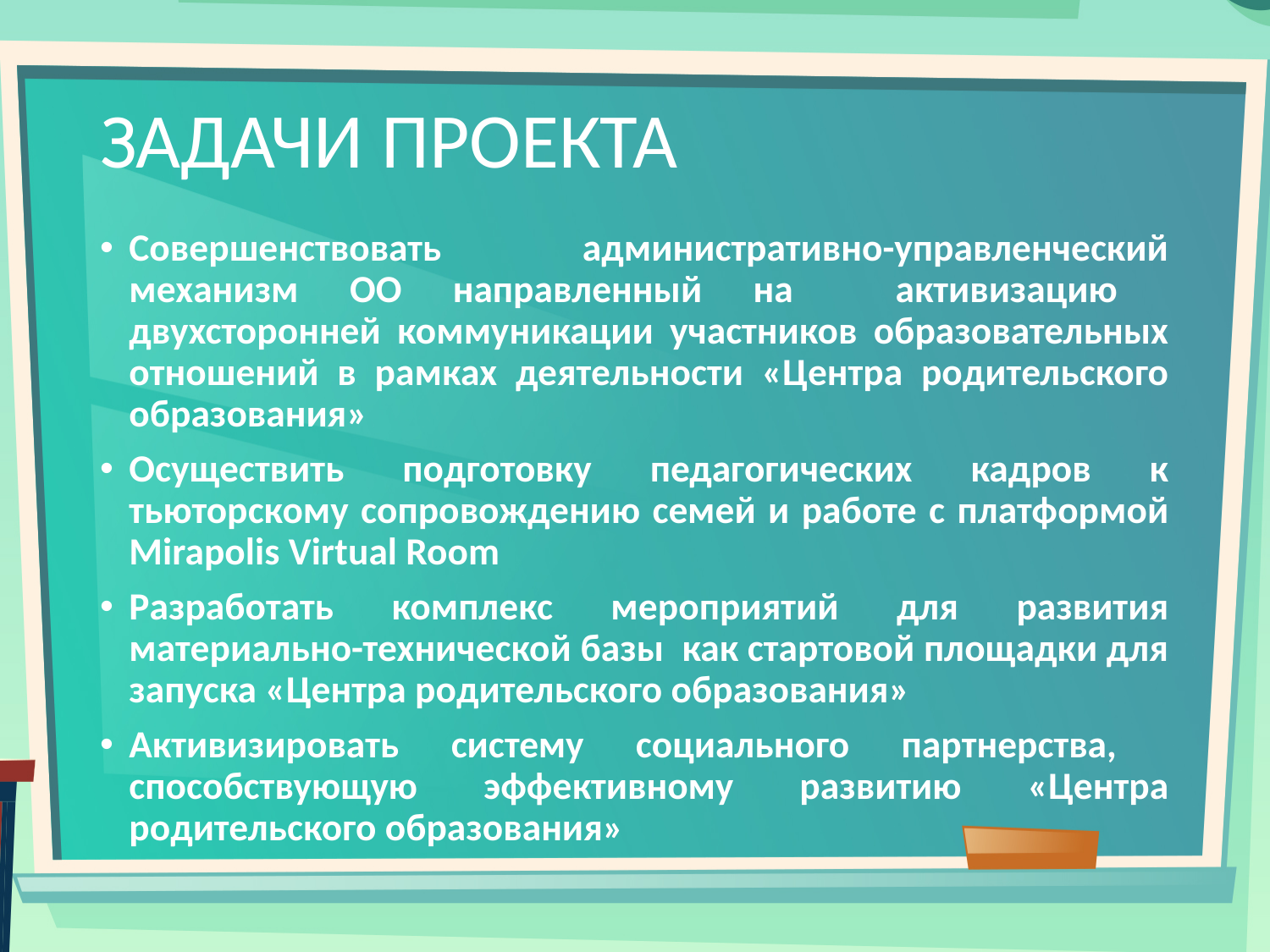

# ЗАДАЧИ ПРОЕКТА
Совершенствовать  административно-управленческий механизм ОО направленный на  активизацию  двухсторонней коммуникации участников образовательных отношений в рамках деятельности «Центра родительского образования»
Осуществить подготовку педагогических кадров к тьюторскому сопровождению семей и работе с платформой Mirapolis Virtual Room
Разработать комплекс мероприятий для развития материально-технической базы  как стартовой площадки для запуска «Центра родительского образования»
Активизировать систему социального партнерства,  способствующую эффективному развитию «Центра родительского образования»